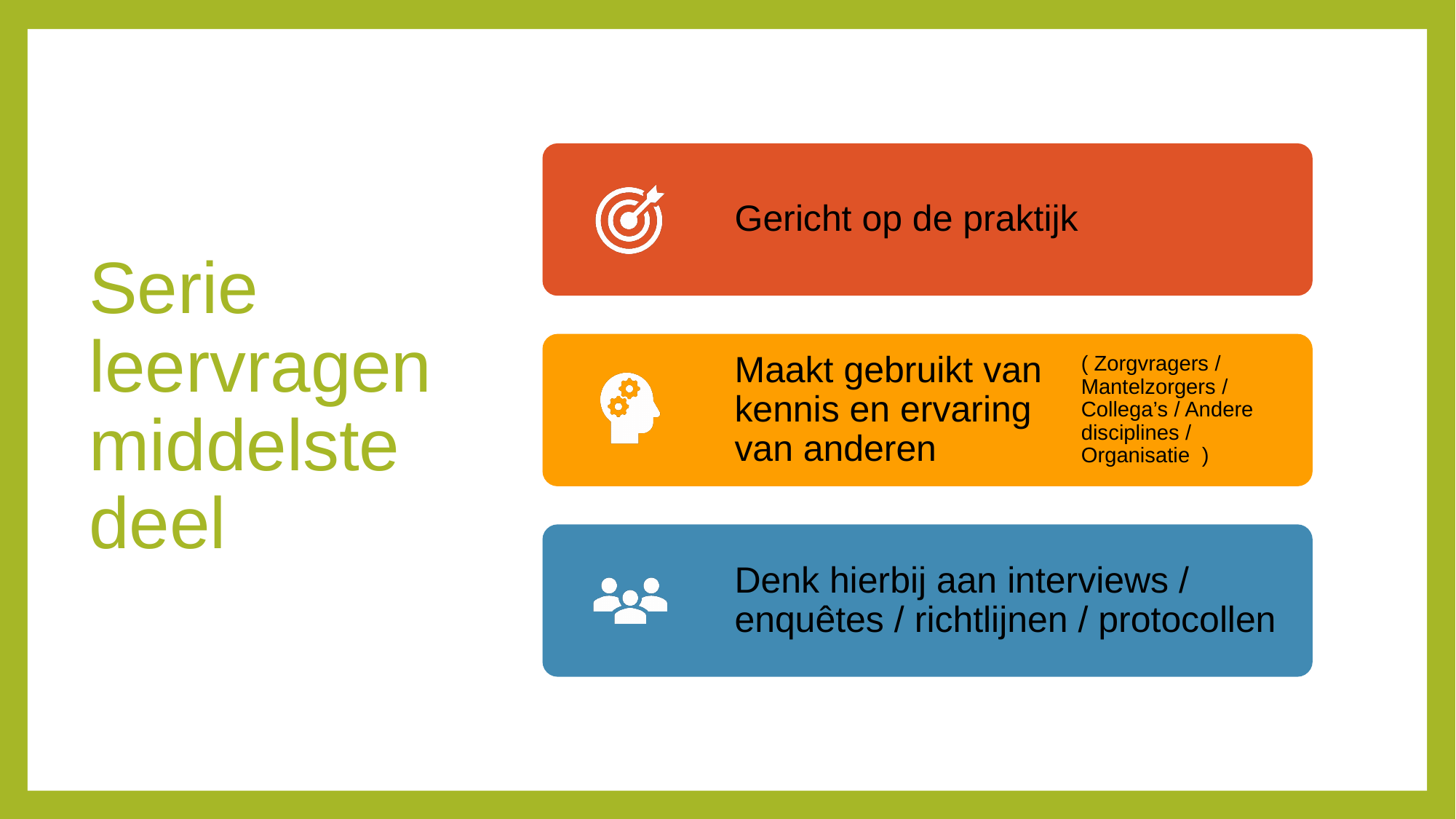

# Serie leervragen  middelste deel
Gericht op de praktijk
Maakt gebruikt van kennis en ervaring van anderen
( Zorgvragers / Mantelzorgers / Collega’s / Andere disciplines / Organisatie  )
Denk hierbij aan interviews / enquêtes / richtlijnen / protocollen